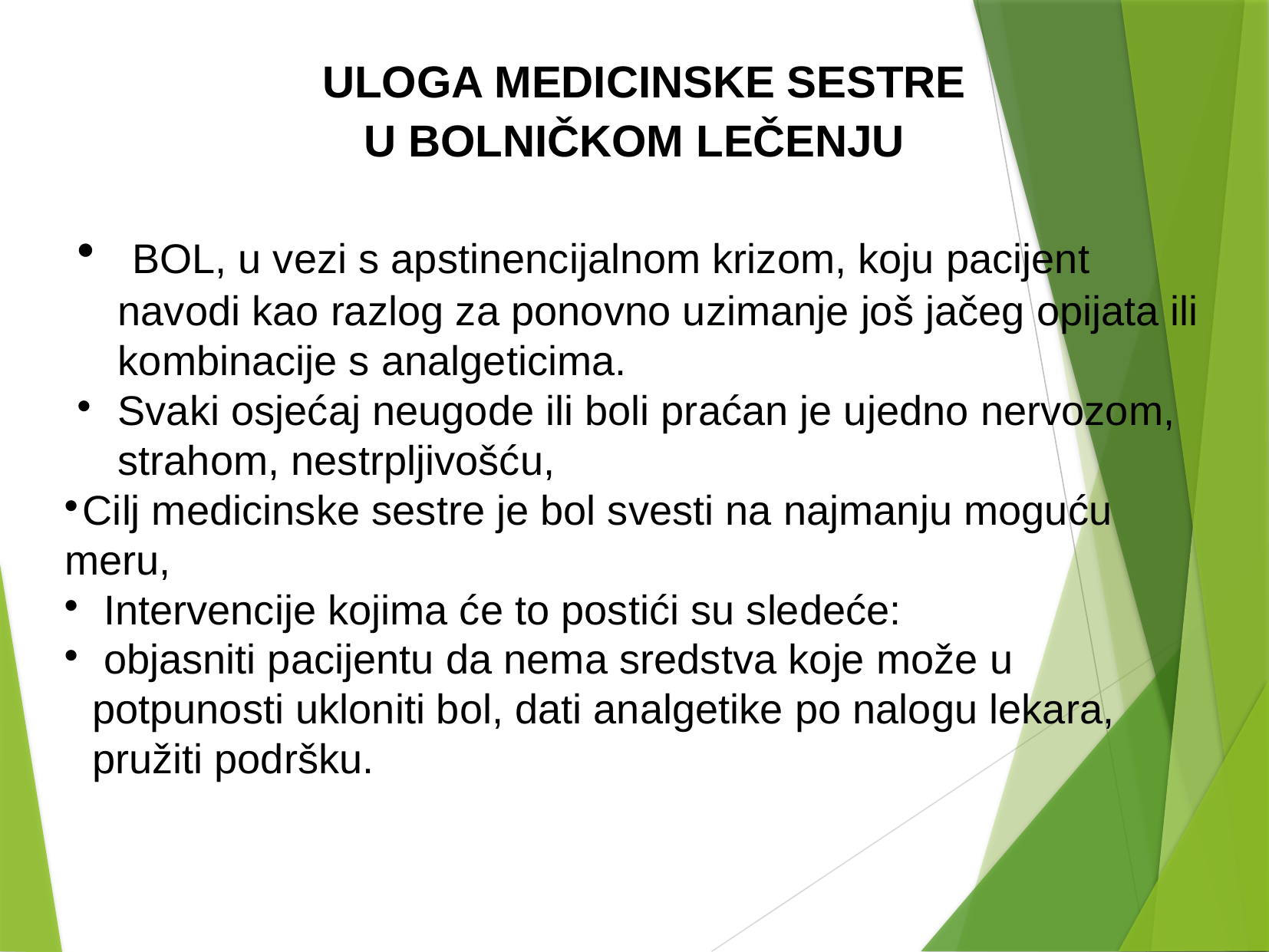

ULOGA MEDICINSKE SESTRE U BOLNIČKOM LEČENJU
 BOL, u vezi s apstinencijalnom krizom, koju pacijent navodi kao razlog za ponovno uzimanje još jačeg opijata ili kombinacije s analgeticima.
Svaki osjećaj neugode ili boli praćan je ujedno nervozom, strahom, nestrpljivošću,
Cilj medicinske sestre je bol svesti na najmanju moguću meru,
 Intervencije kojima će to postići su sledeće:
 objasniti pacijentu da nema sredstva koje može u potpunosti ukloniti bol, dati analgetike po nalogu lekara, pružiti podršku.